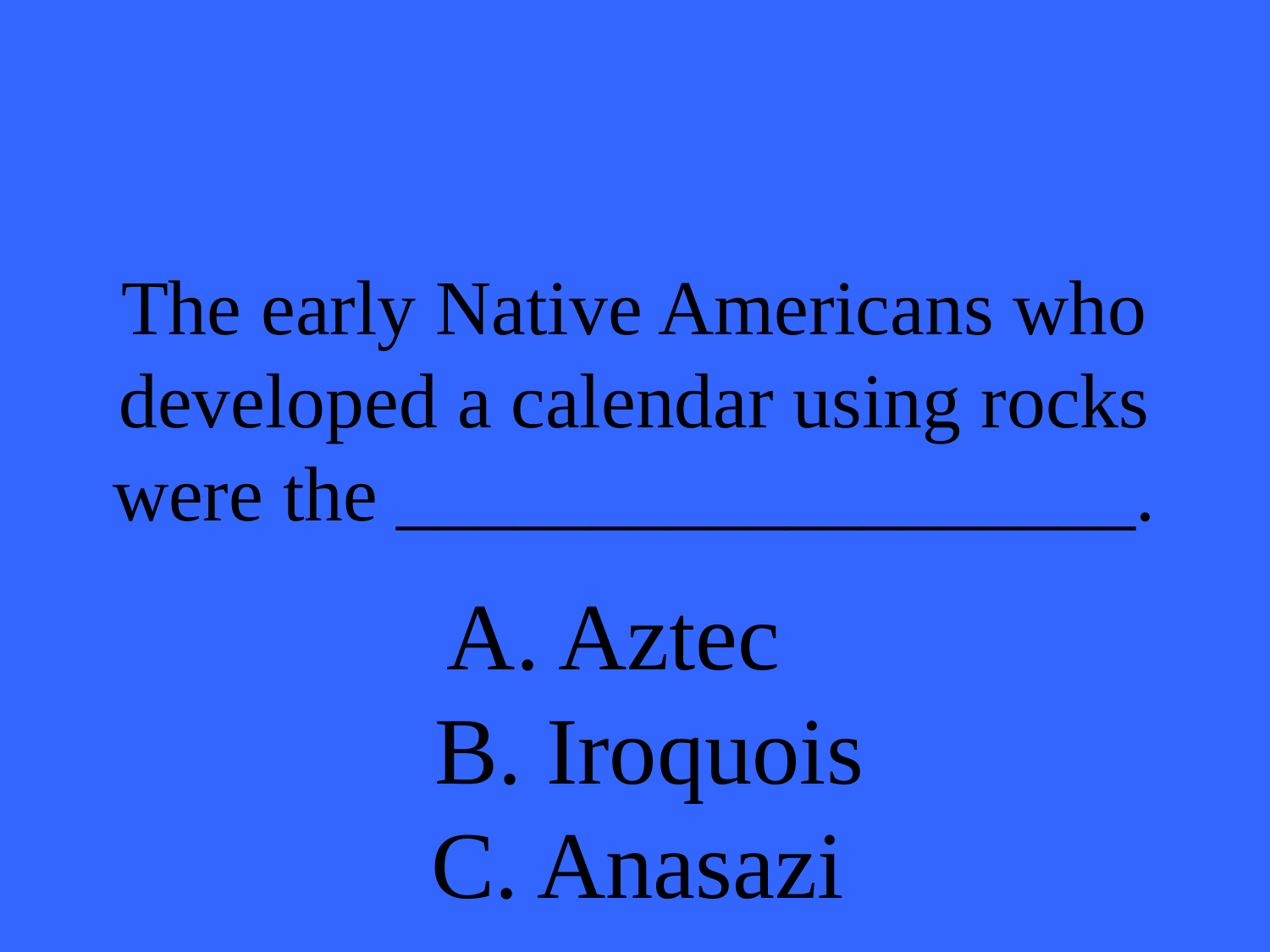

A. Aztec
    B. Iroquois
   C. Anasazi
# The early Native Americans who developed a calendar using rocks were the ___________________.